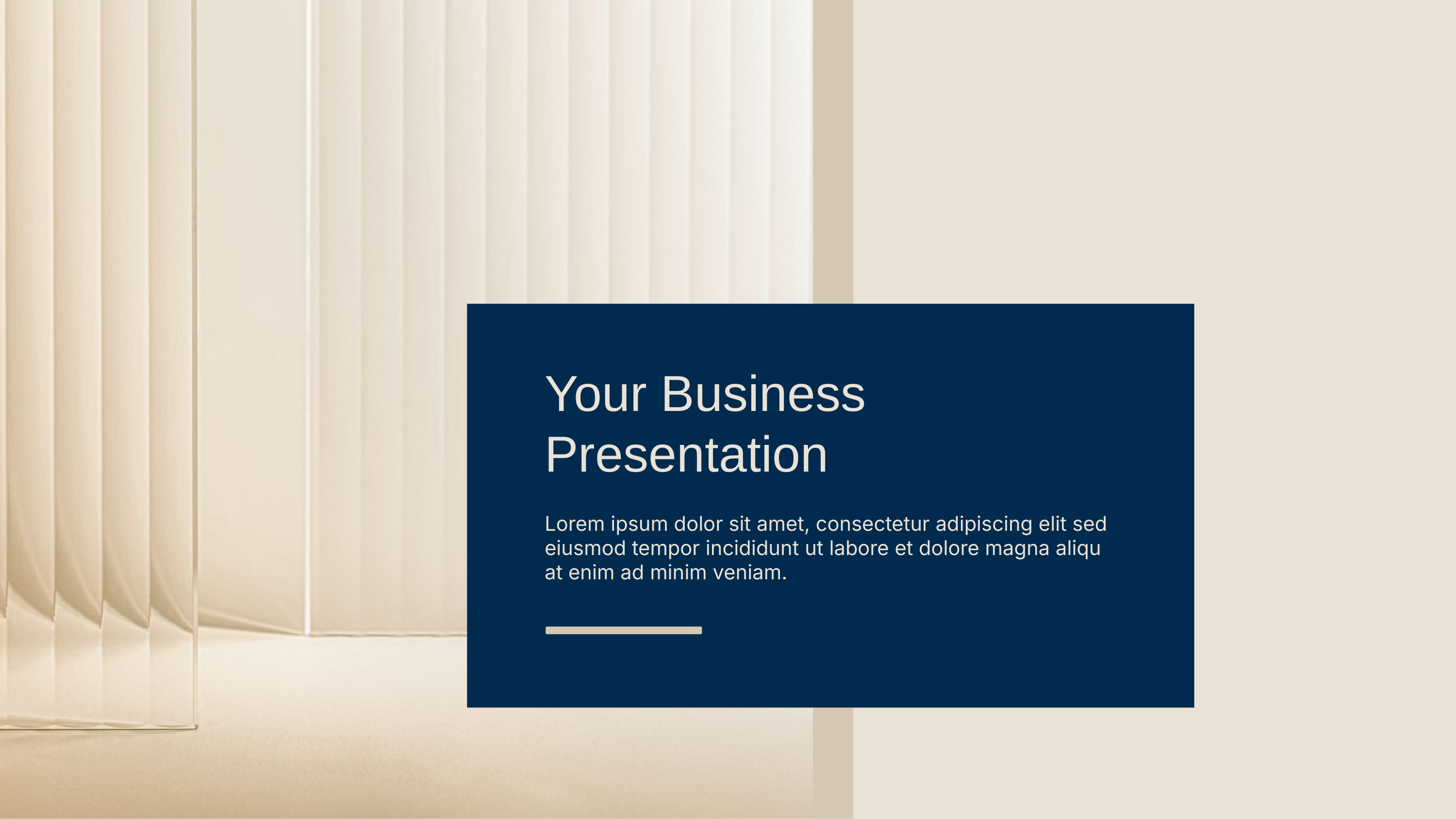

Your Business
Presentation
Lorem ipsum dolor sit amet, consectetur adipiscing elit sed eiusmod tempor incididunt ut labore et dolore magna aliqu
at enim ad minim veniam.